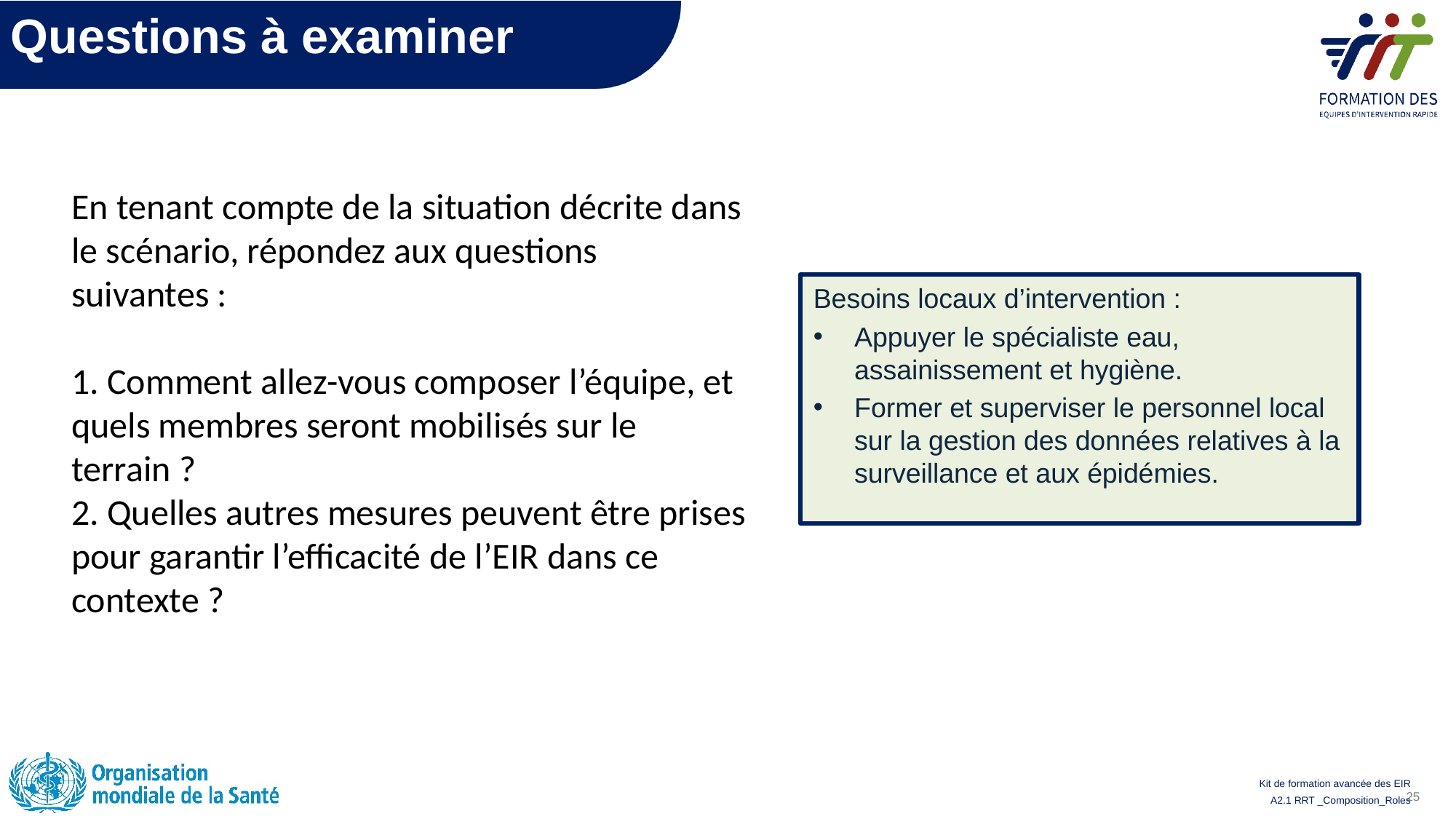

Questions à examiner
En tenant compte de la situation décrite dans le scénario, répondez aux questions suivantes :

1. Comment allez-vous composer l’équipe, et quels membres seront mobilisés sur le terrain ?
2. Quelles autres mesures peuvent être prises pour garantir l’efficacité de l’EIR dans ce contexte ?
Besoins locaux d’intervention :
Appuyer le spécialiste eau, assainissement et hygiène.
Former et superviser le personnel local sur la gestion des données relatives à la surveillance et aux épidémies.